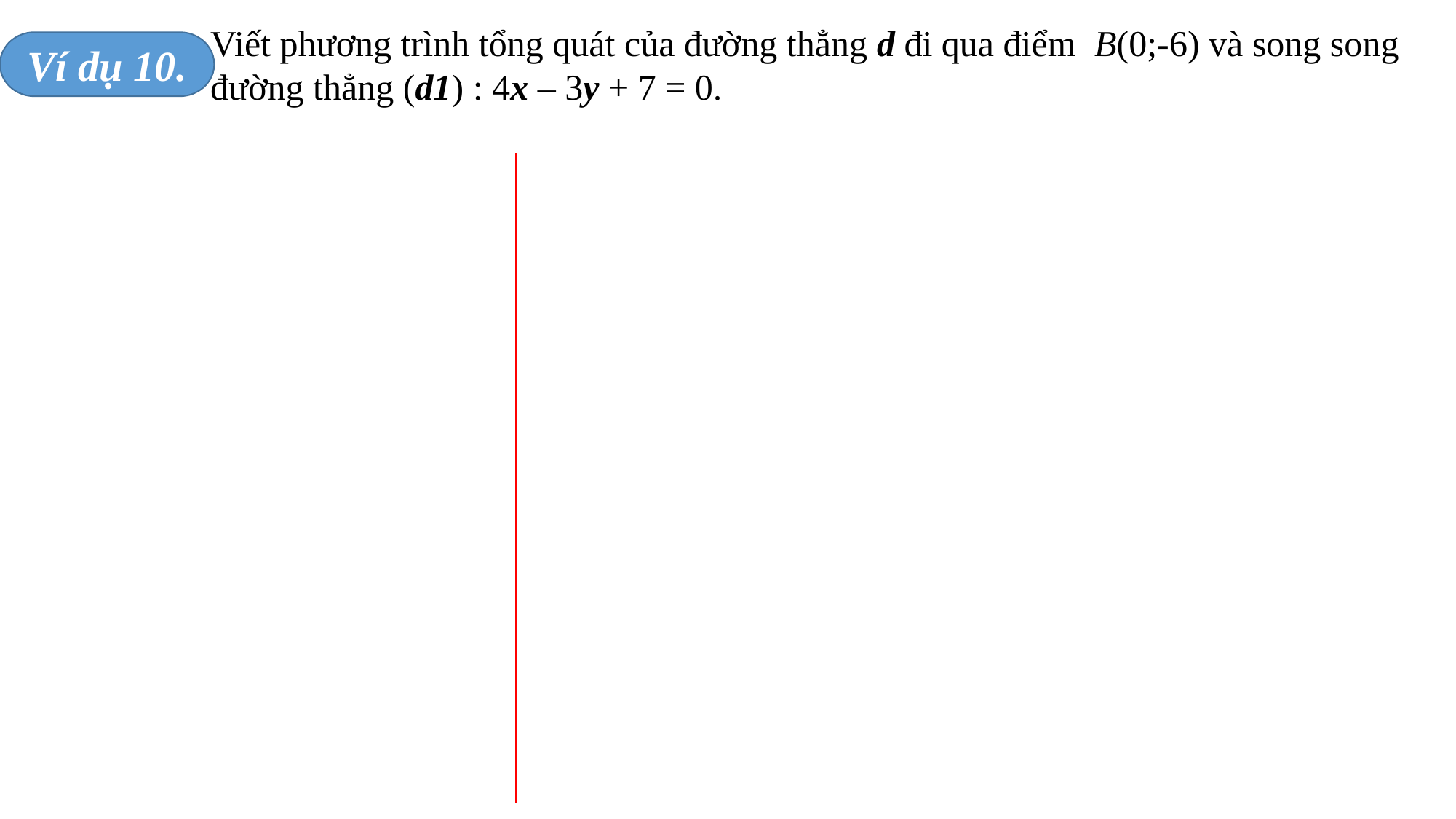

Viết phương trình tổng quát của đường thẳng d đi qua điểm  B(0;-6) và song song đường thẳng (d1) : 4x – 3y + 7 = 0.
Ví dụ 10.